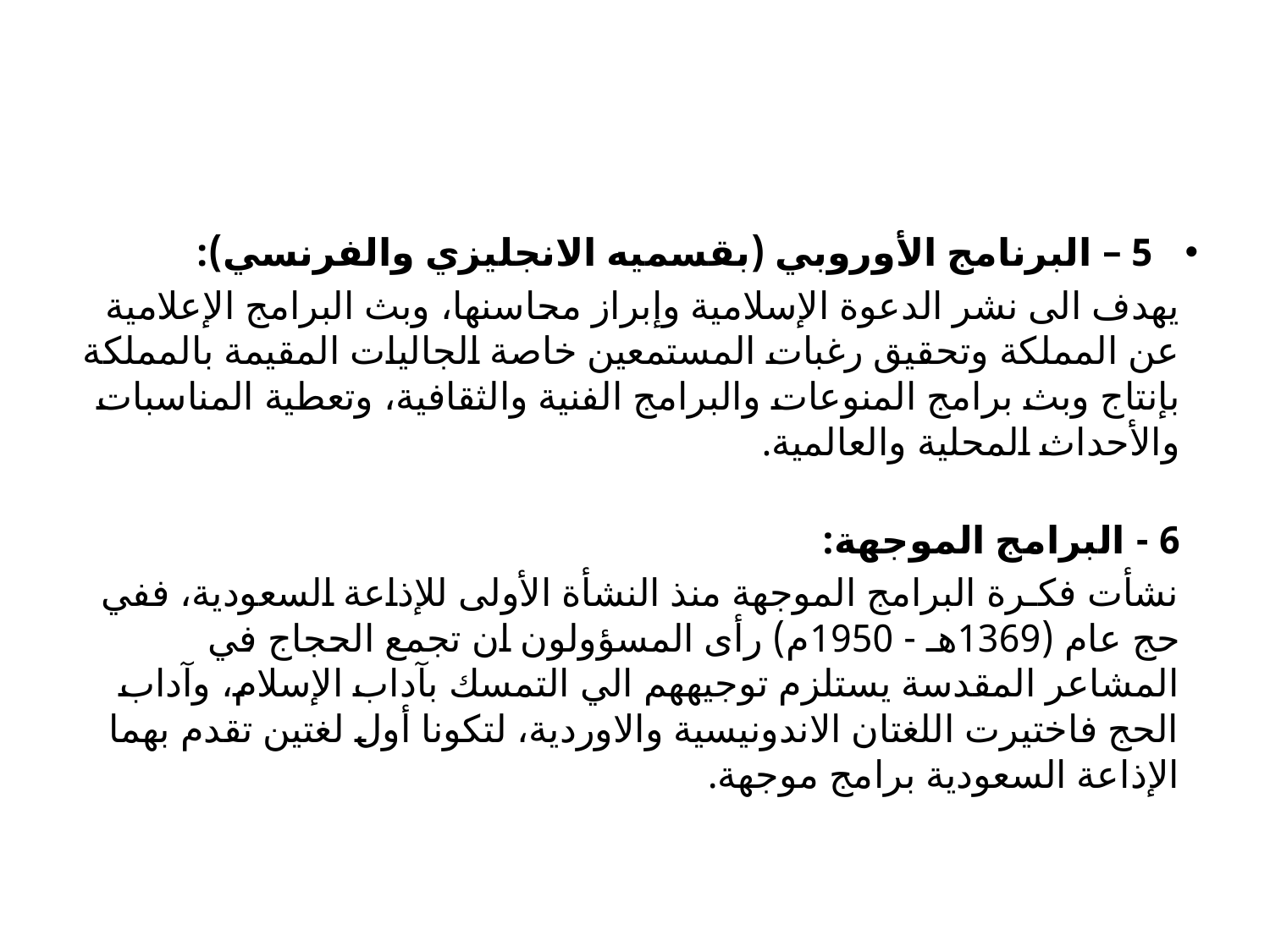

#
5 – البرنامج الأوروبي (بقسميه الانجليزي والفرنسي):
يهدف الى نشر الدعوة الإسلامية وإبراز محاسنها، وبث البرامج الإعلامية عن المملكة وتحقيق رغبات المستمعين خاصة الجاليات المقيمة بالمملكة بإنتاج وبث برامج المنوعات والبرامج الفنية والثقافية، وتعطية المناسبات والأحداث المحلية والعالمية.
6 - البرامج الموجهة:
نشأت فكـرة البرامج الموجهة منذ النشأة الأولى للإذاعة السعودية، ففي حج عام (1369هـ - 1950م) رأى المسؤولون ان تجمع الحجاج في المشاعر المقدسة يستلزم توجيههم الي التمسك بآداب الإسلام، وآداب الحج فاختيرت اللغتان الاندونيسية والاوردية، لتكونا أول لغتين تقدم بهما الإذاعة السعودية برامج موجهة.